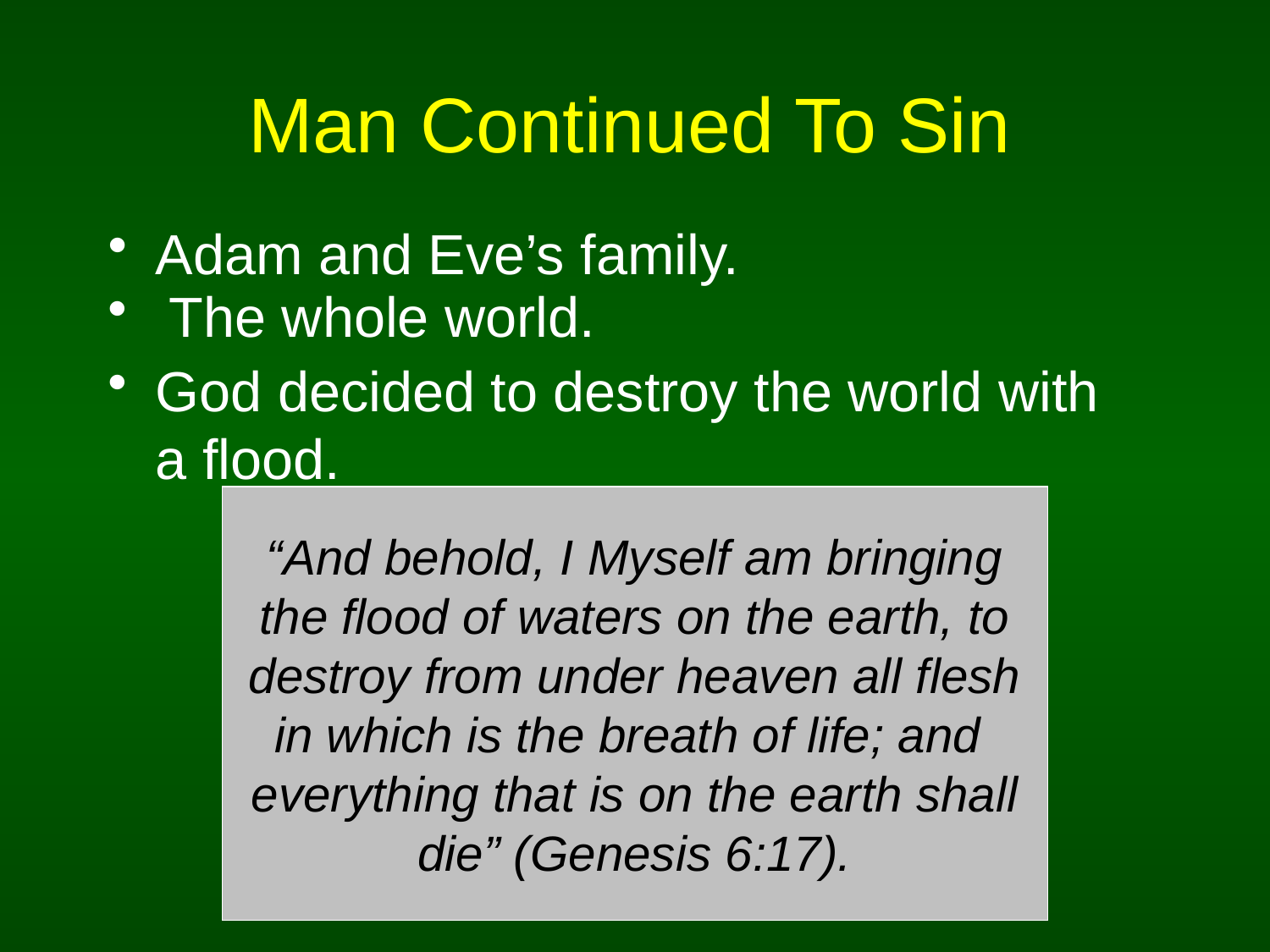

# Man Continued To Sin
Adam and Eve’s family.
  The whole world.
God decided to destroy the world with a flood.
“And behold, I Myself am bringing
the flood of waters on the earth, to
destroy from under heaven all flesh
in which is the breath of life; and
everything that is on the earth shall
die” (Genesis 6:17).